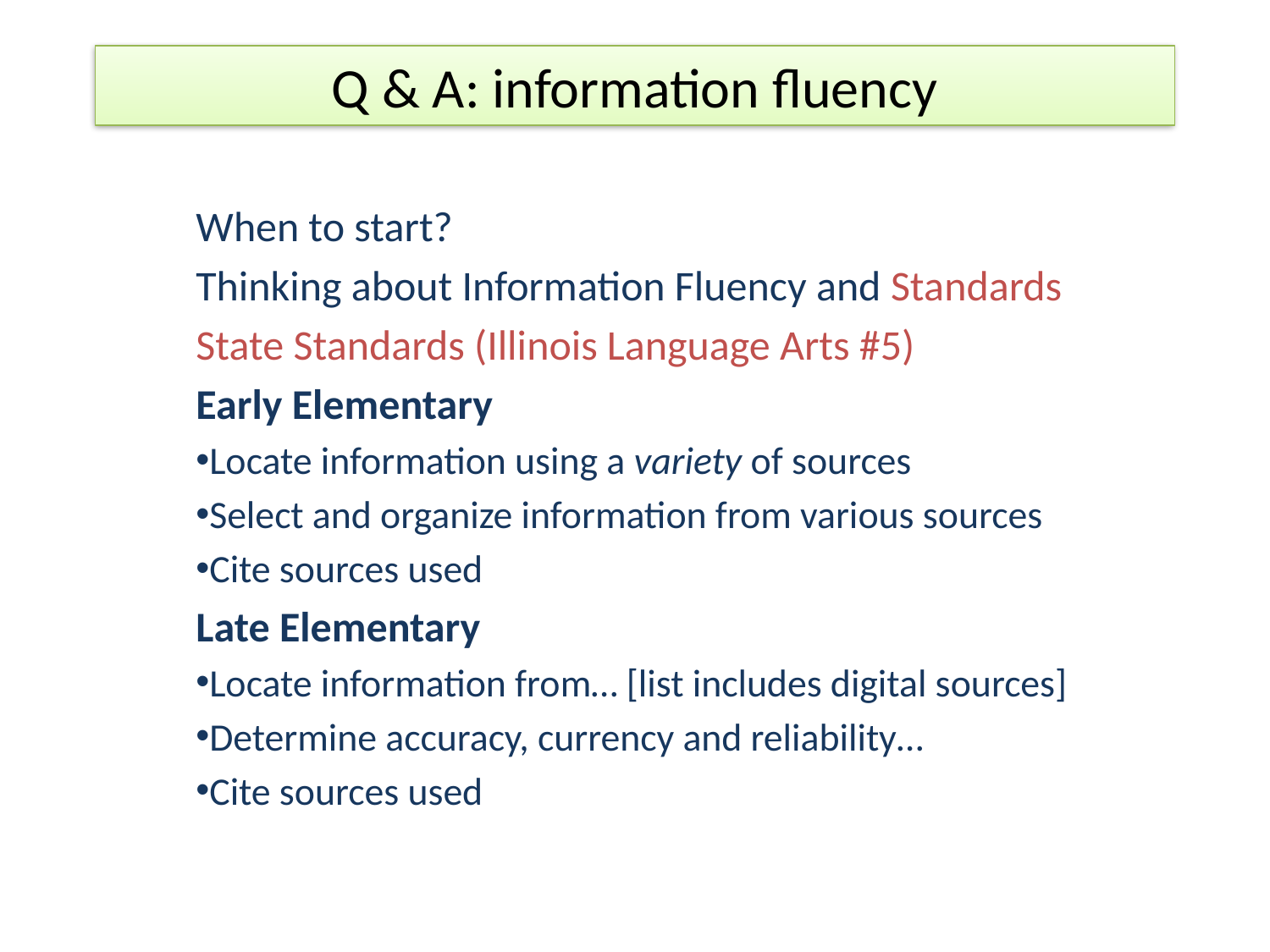

Q & A: information fluency
When to start?
Thinking about Information Fluency and Standards
State Standards (Illinois Language Arts #5)
Early Elementary
Locate information using a variety of sources
Select and organize information from various sources
Cite sources used
Late Elementary
Locate information from… [list includes digital sources]
Determine accuracy, currency and reliability…
Cite sources used